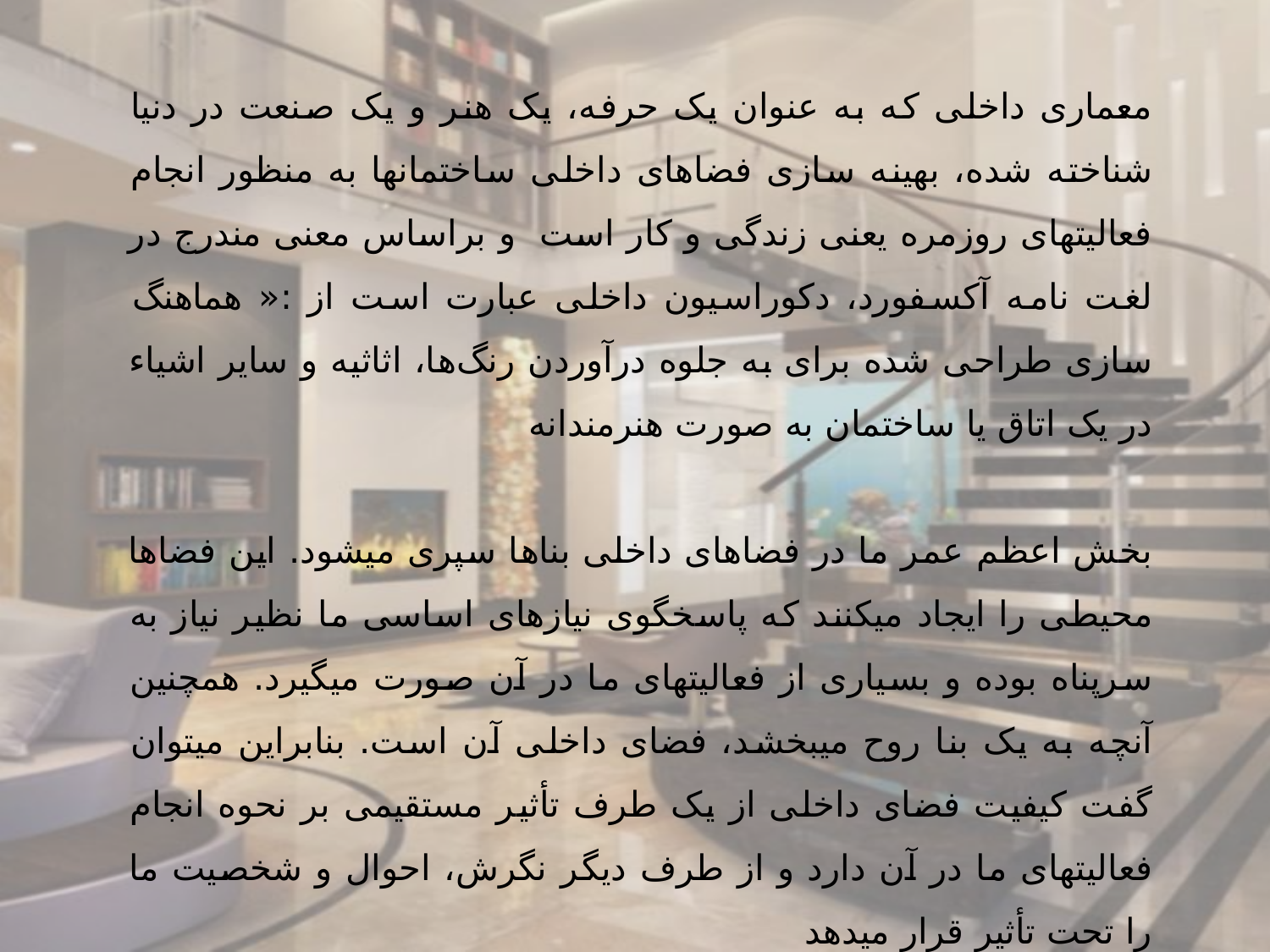

معماری داخلی که به عنوان یک حرفه، یک هنر و یک صنعت در دنیا شناخته شده، بهینه سازی فضاهای داخلی ساختمانها به منظور انجام فعالیتهای روزمره یعنی زندگی و کار است  و براساس معنی مندرج در لغت نامه آکسفورد، دکوراسیون داخلی عبارت است از :« هماهنگ سازی طراحی شده برای به جلوه درآوردن رنگ‌ها، اثاثیه و سایر اشیاء در یک اتاق یا ساختمان به صورت هنرمندانه
بخش اعظم عمر ما در فضاهای داخلی بناها سپری میشود. این فضاها محیطی را ایجاد میکنند که پاسخگوی نیازهای اساسی ما نظیر نیاز به سرپناه بوده و بسیاری از فعالیتهای ما در آن صورت می­گیرد. همچنین آنچه به یک بنا روح میبخشد، فضای داخلی آن است. بنابراین میتوان گفت کیفیت فضای داخلی از یک طرف تأثیر مستقیمی بر نحوه انجام فعالیتهای ما در آن دارد و از طرف دیگر نگرش، احوال و شخصیت ما را تحت تأثیر قرار میدهد